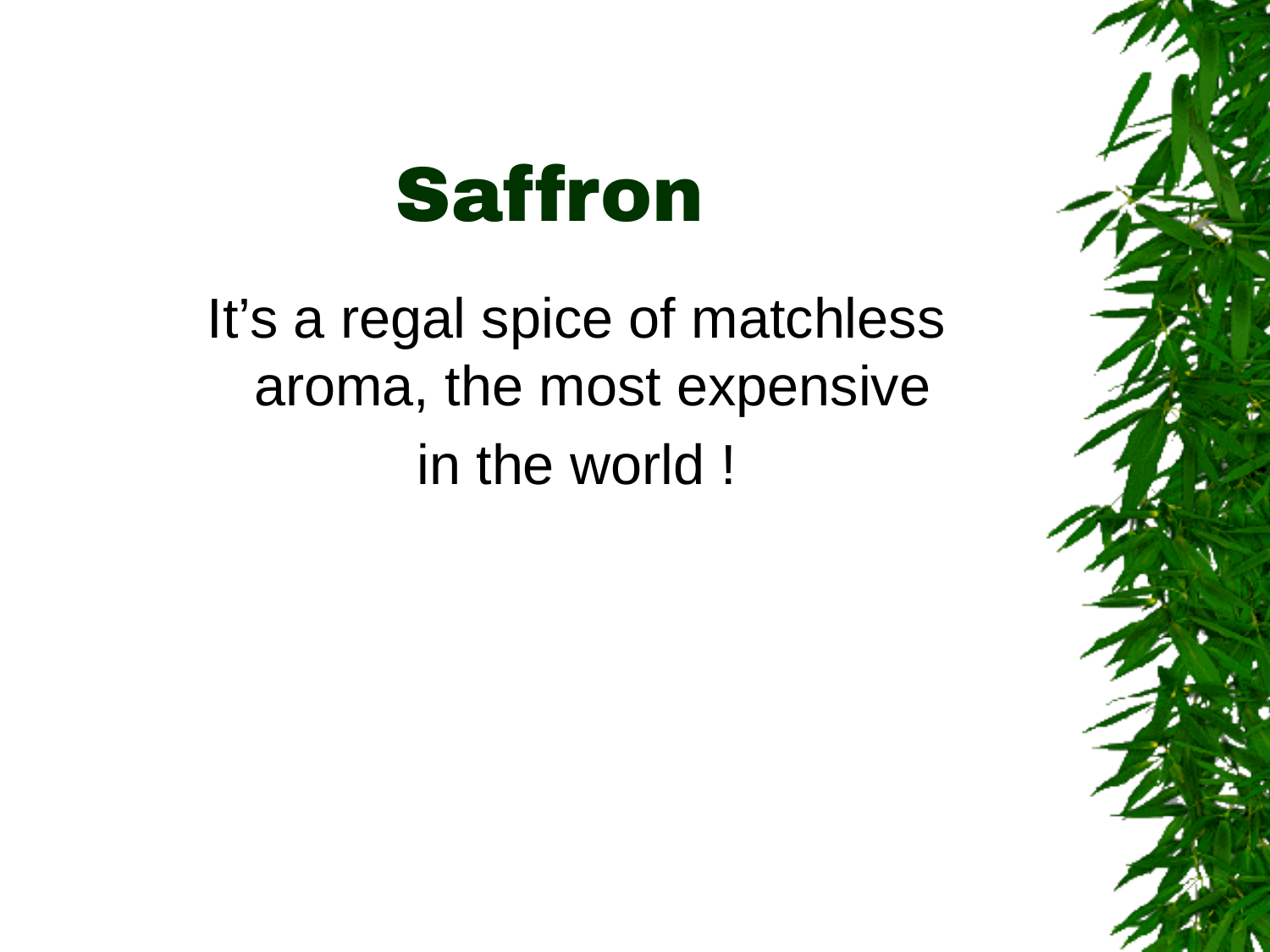

# Saffron
It’s a regal spice of matchless aroma, the most expensive
in the world !